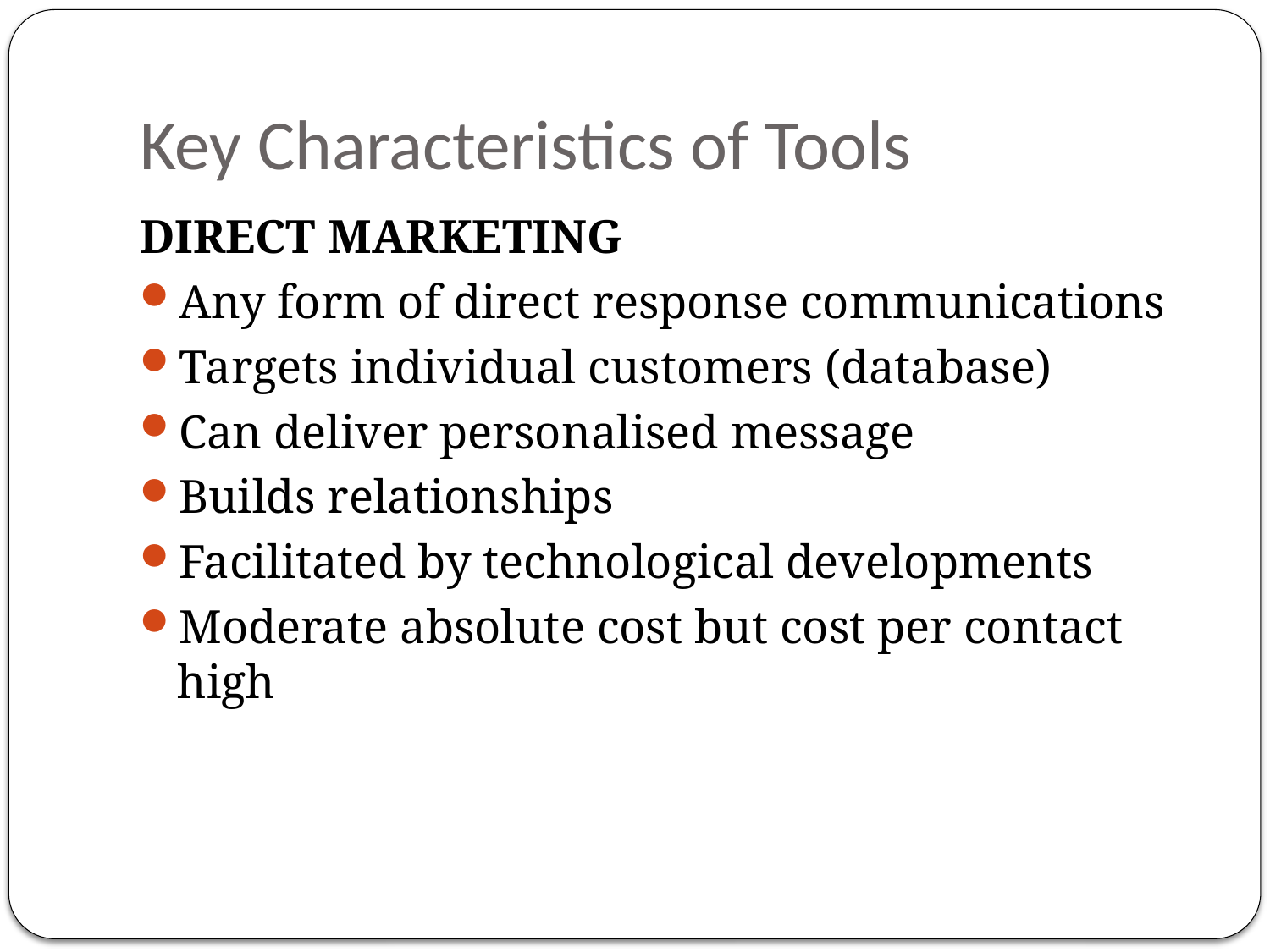

# Key Characteristics of Tools
DIRECT MARKETING
Any form of direct response communications
Targets individual customers (database)
Can deliver personalised message
Builds relationships
Facilitated by technological developments
Moderate absolute cost but cost per contact high